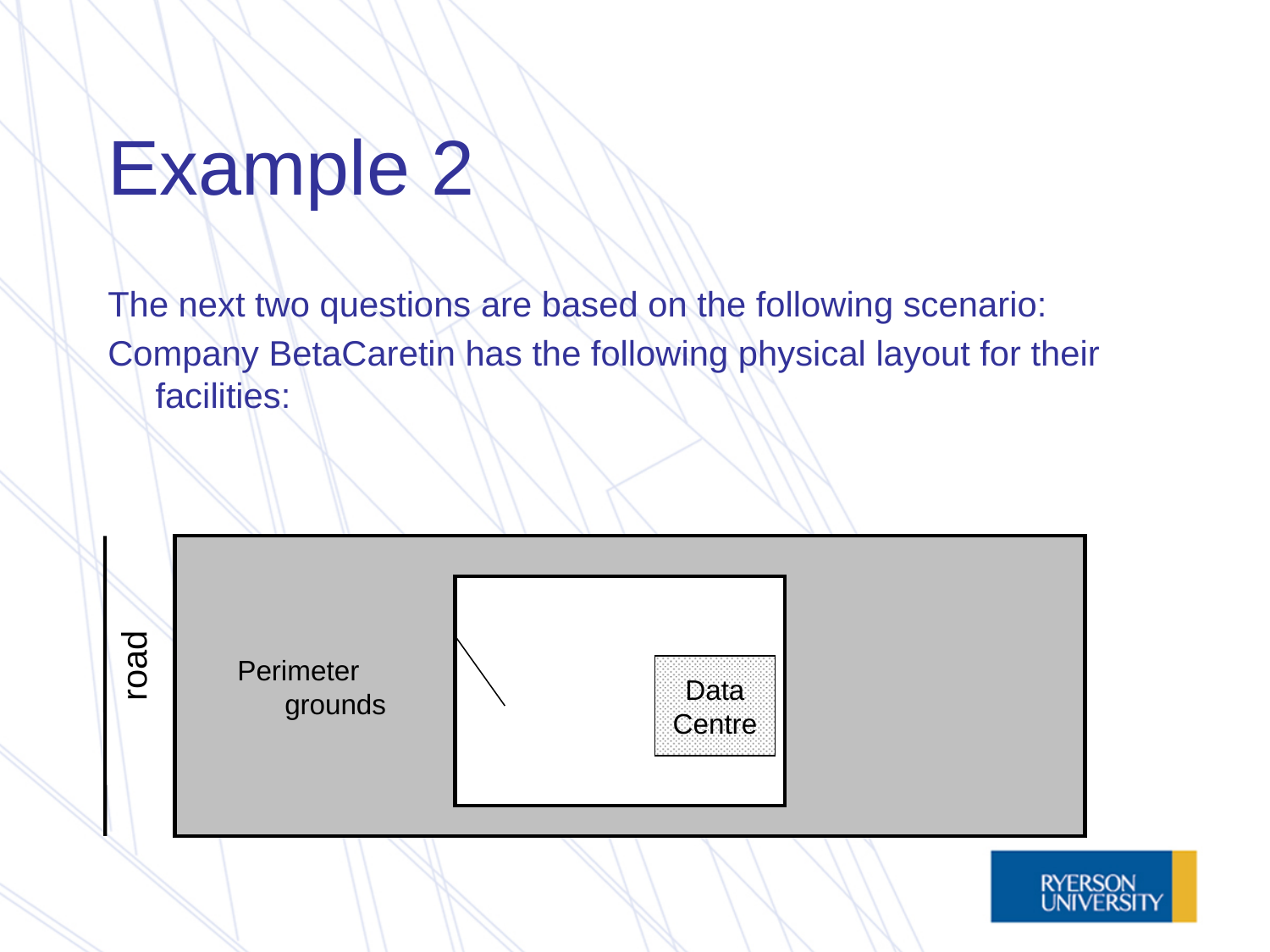

# Example 2
The next two questions are based on the following scenario:
Company BetaCaretin has the following physical layout for their facilities:

road

Perimeter grounds
Data
Centre